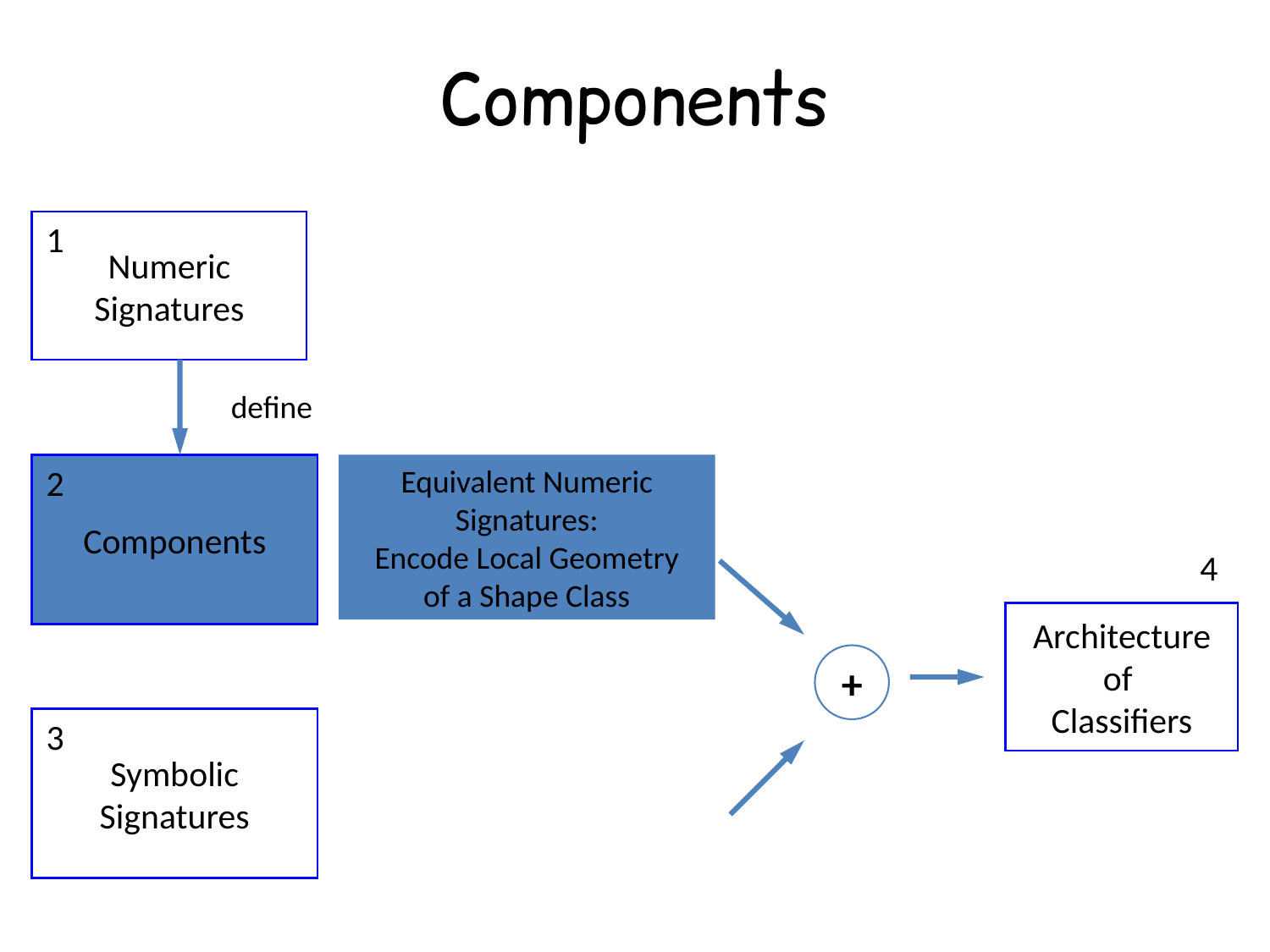

# Components
Numeric
Signatures
1

define
Components
2
Equivalent Numeric Signatures:
Encode Local Geometry
of a Shape Class
4
Architecture
of
Classifiers

+

Symbolic
Signatures
3